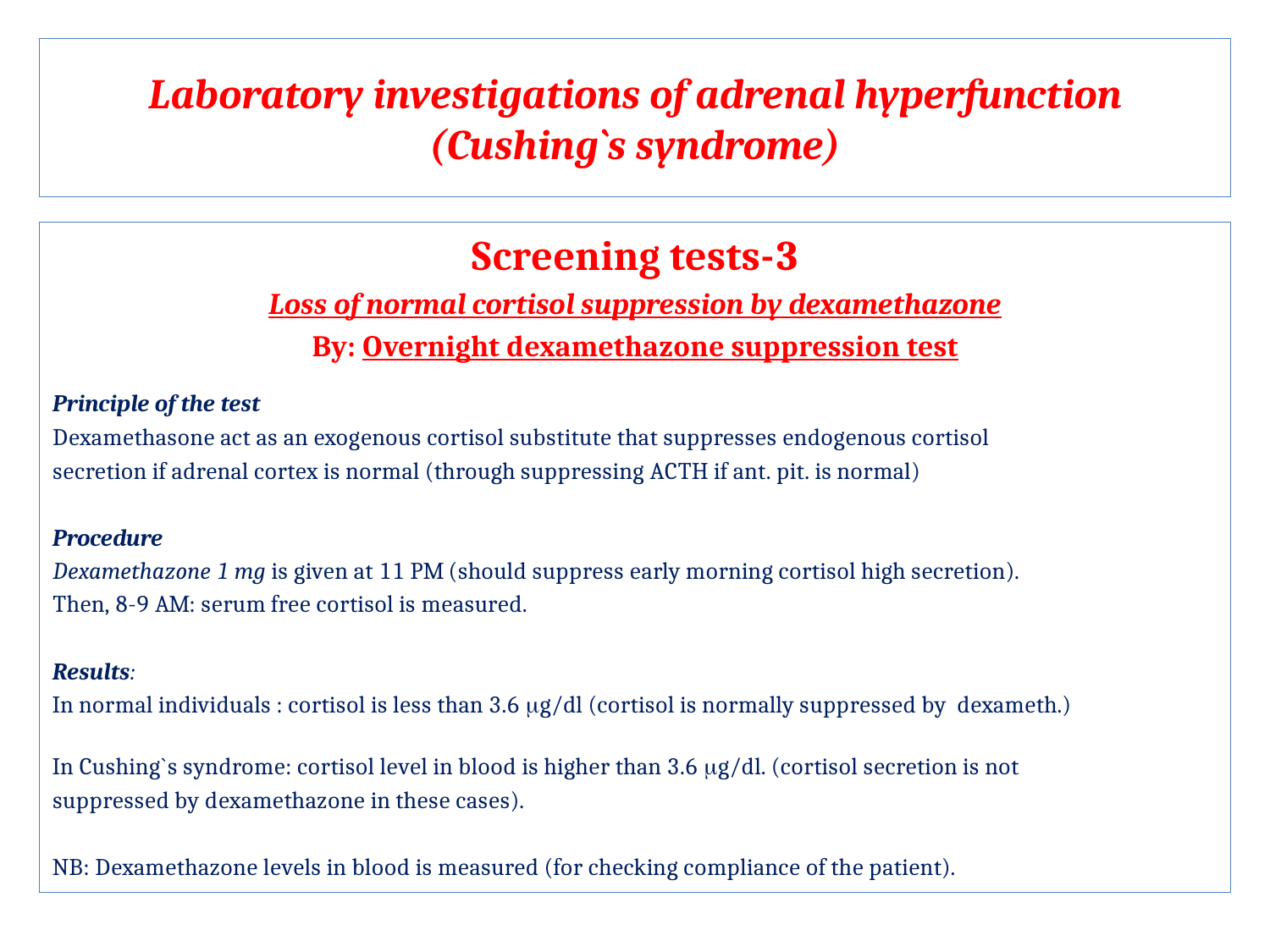

# Laboratory investigations of adrenal hyperfunction (Cushing`s syndrome)
Screening tests-3
Loss of normal cortisol suppression by dexamethazone
By: Overnight dexamethazone suppression test

Principle of the test
Dexamethasone act as an exogenous cortisol substitute that suppresses endogenous cortisol
secretion if adrenal cortex is normal (through suppressing ACTH if ant. pit. is normal)

Procedure
Dexamethazone 1 mg is given at 11 PM (should suppress early morning cortisol high secretion).
Then, 8-9 AM: serum free cortisol is measured.

Results:
In normal individuals : cortisol is less than 3.6 μg/dl (cortisol is normally suppressed by  dexameth.)
In Cushing`s syndrome: cortisol level in blood is higher than 3.6 μg/dl. (cortisol secretion is not
suppressed by dexamethazone in these cases).

NB: Dexamethazone levels in blood is measured (for checking compliance of the patient).